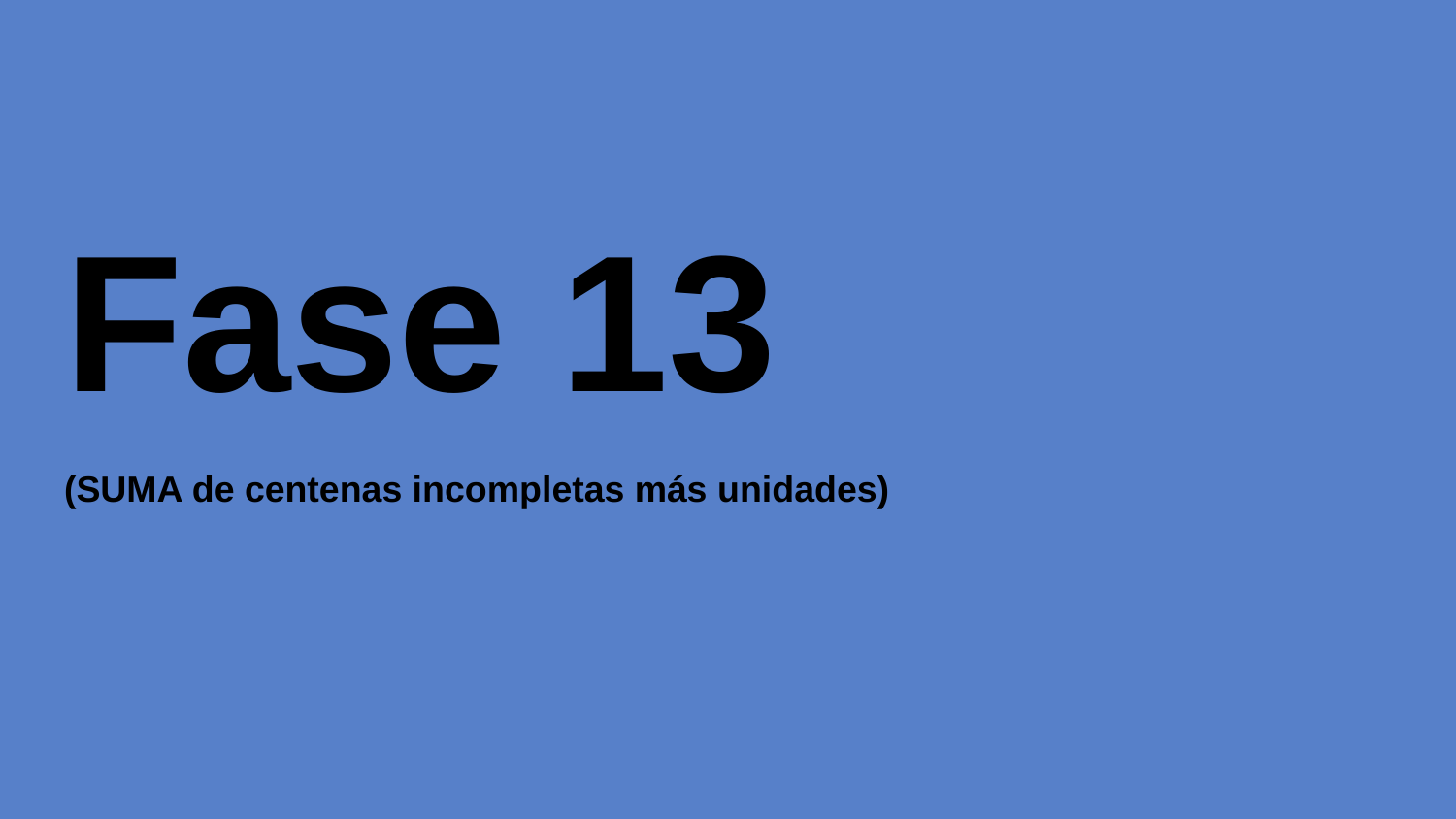

# Fase 13
(SUMA de centenas incompletas más unidades)